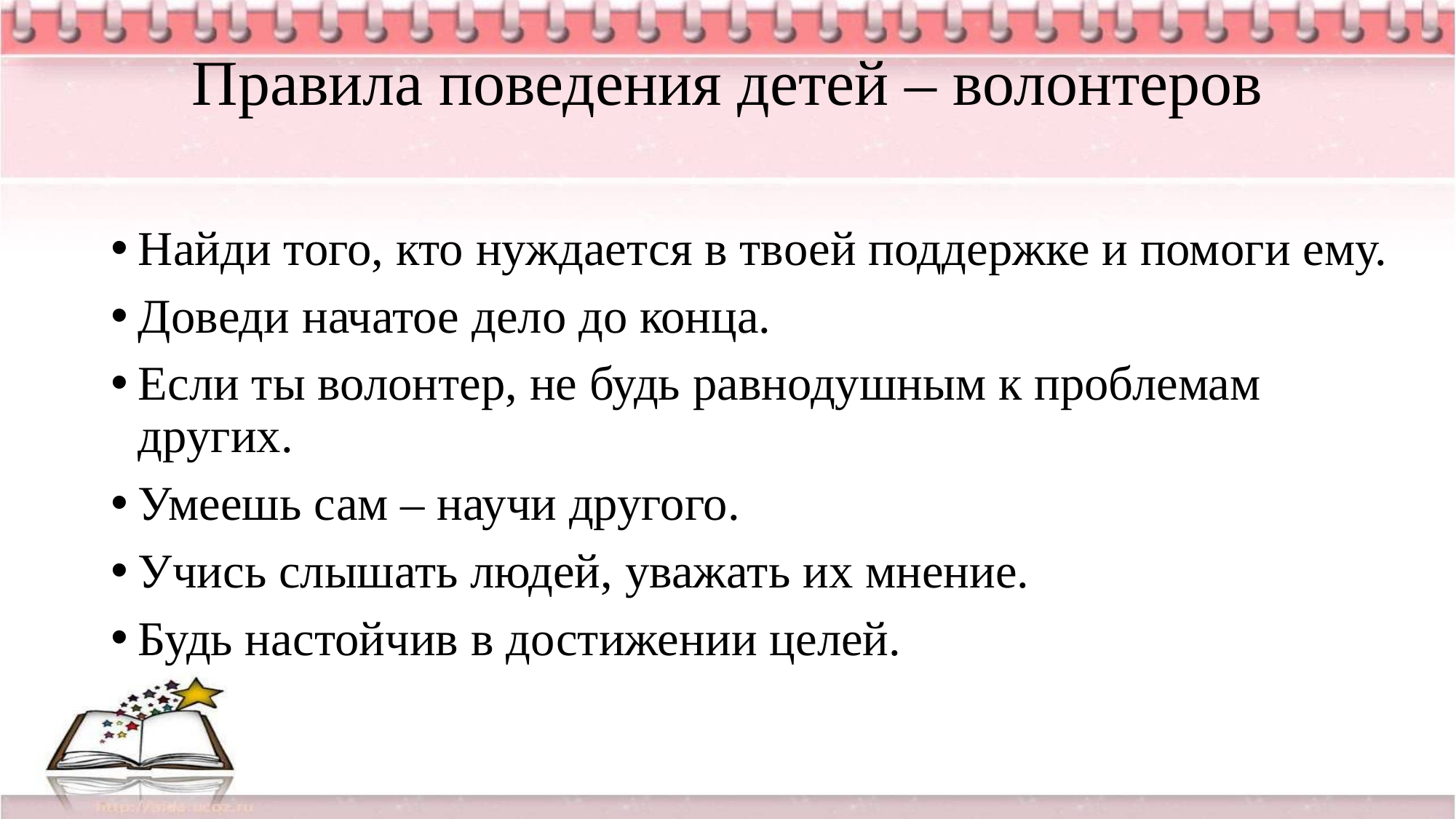

# Правила поведения детей – волонтеров
Найди того, кто нуждается в твоей поддержке и помоги ему.
Доведи начатое дело до конца.
Если ты волонтер, не будь равнодушным к проблемам других.
Умеешь сам – научи другого.
Учись слышать людей, уважать их мнение.
Будь настойчив в достижении целей.